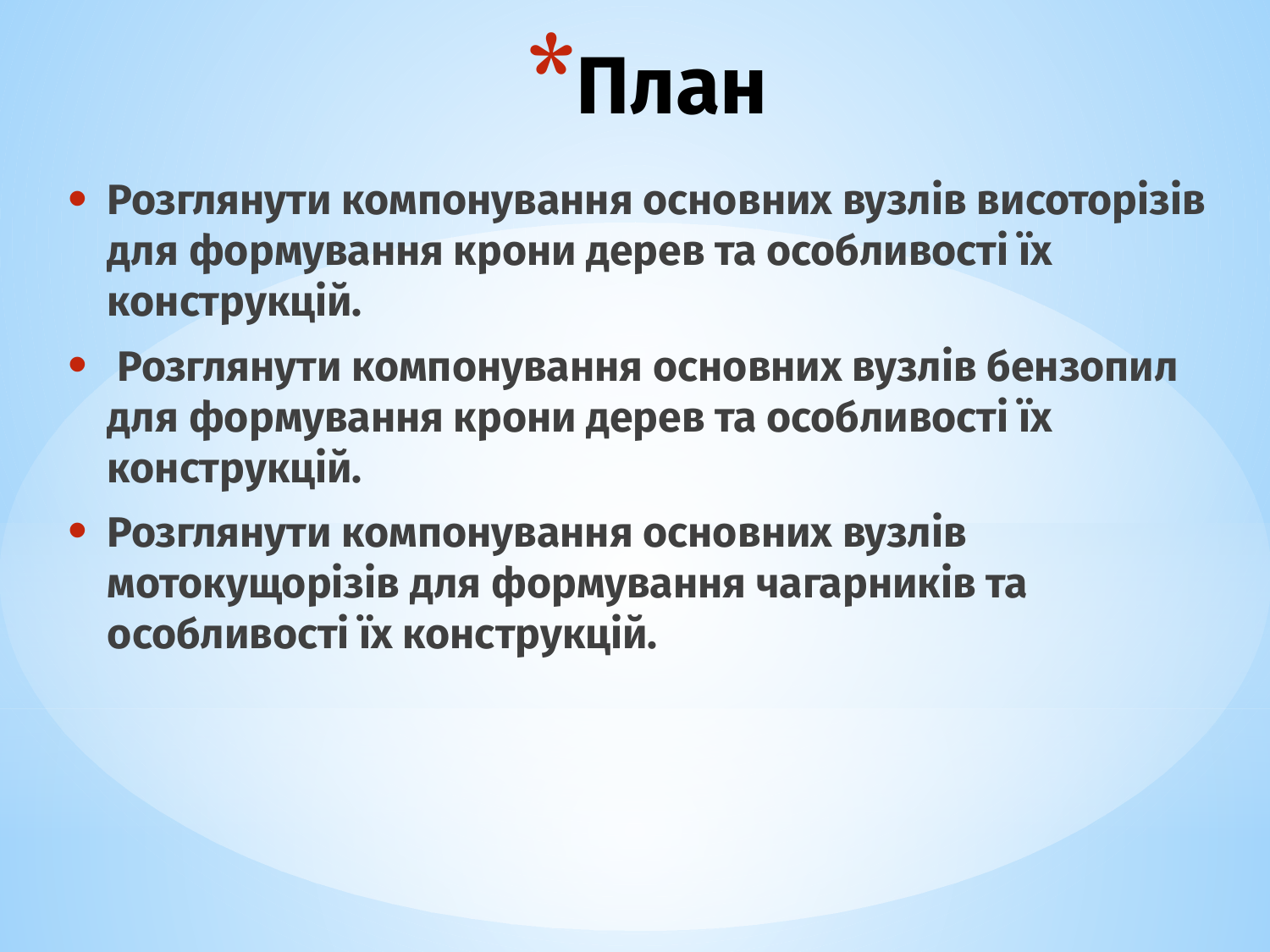

# План
Розглянути компонування основних вузлів висоторізів для формування крони дерев та особливості їх конструкцій.
 Розглянути компонування основних вузлів бензопил для формування крони дерев та особливості їх конструкцій.
Розглянути компонування основних вузлів мотокущорізів для формування чагарників та особливості їх конструкцій.